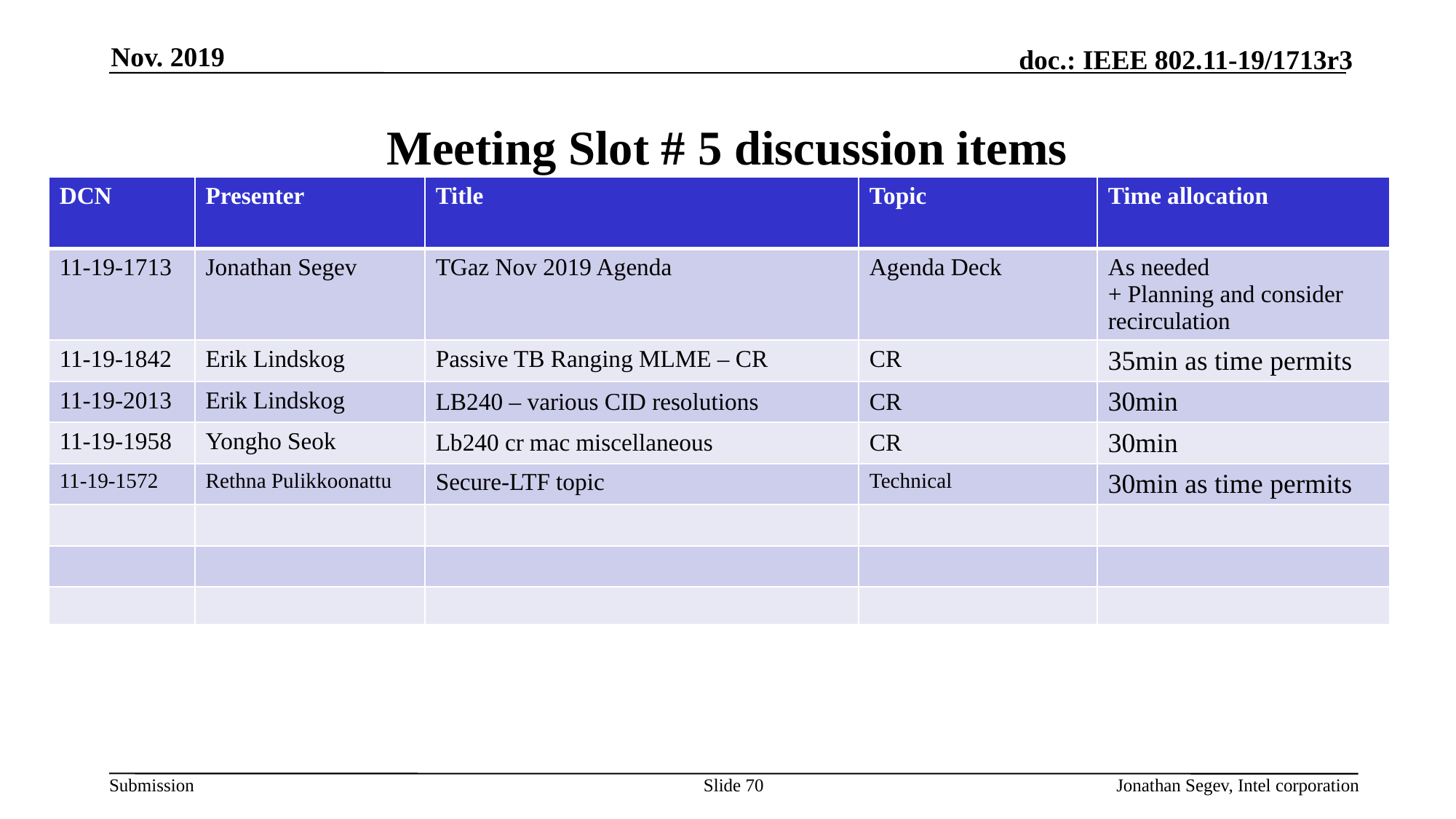

Nov. 2019
# Meeting Slot # 5 discussion items
| DCN | Presenter | Title | Topic | Time allocation |
| --- | --- | --- | --- | --- |
| 11-19-1713 | Jonathan Segev | TGaz Nov 2019 Agenda | Agenda Deck | As needed + Planning and consider recirculation |
| 11-19-1842 | Erik Lindskog | Passive TB Ranging MLME – CR | CR | 35min as time permits |
| 11-19-2013 | Erik Lindskog | LB240 – various CID resolutions | CR | 30min |
| 11-19-1958 | Yongho Seok | Lb240 cr mac miscellaneous | CR | 30min |
| 11-19-1572 | Rethna Pulikkoonattu | Secure-LTF topic | Technical | 30min as time permits |
|  |  |  |  |  |
|  |  |  |  |  |
|  |  |  |  |  |
Slide 70
Jonathan Segev, Intel corporation